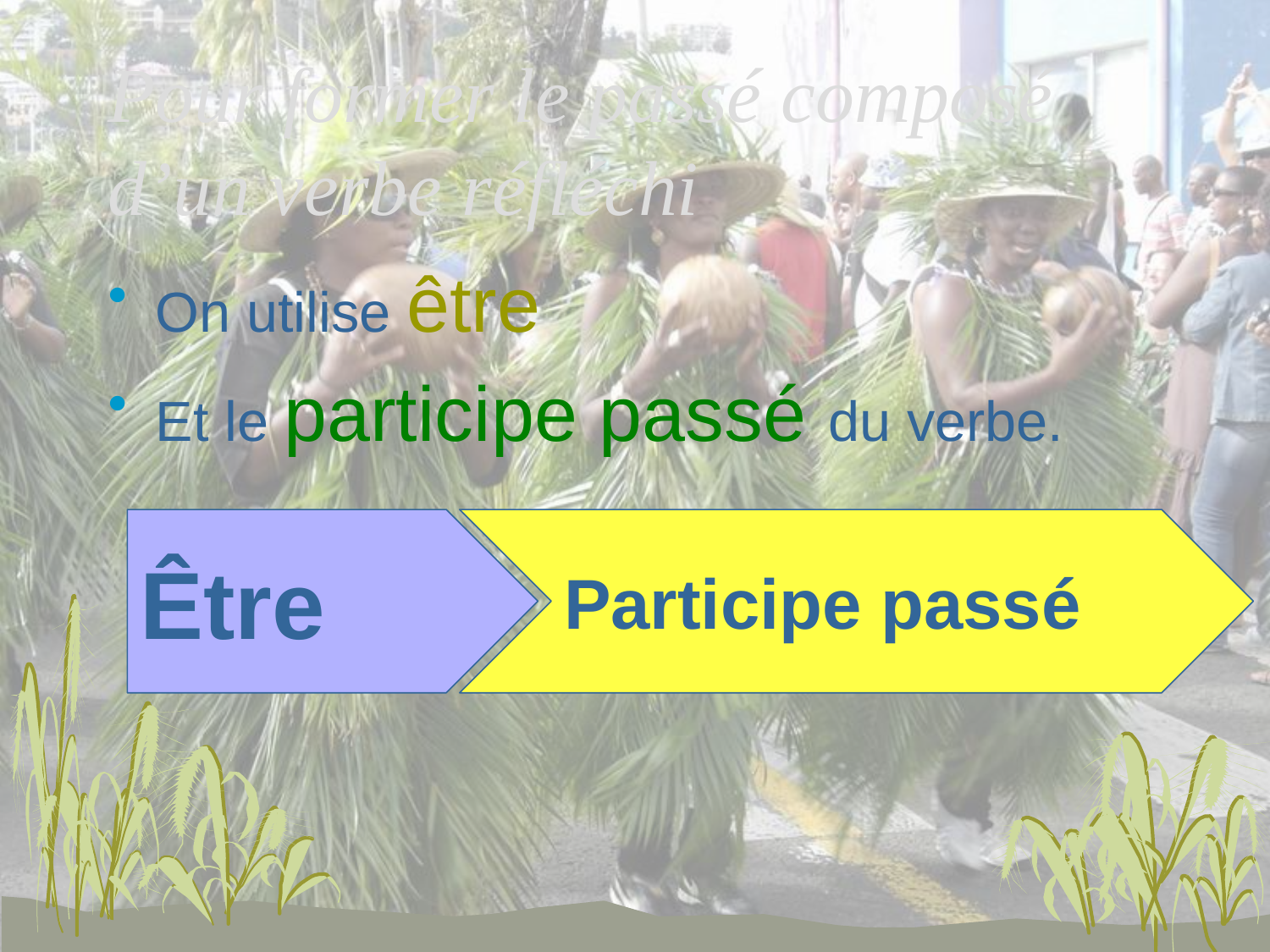

# Pour former le passé composé d’un verbe réfléchi
On utilise être
Et le participe passé du verbe.

Être
Participe passé